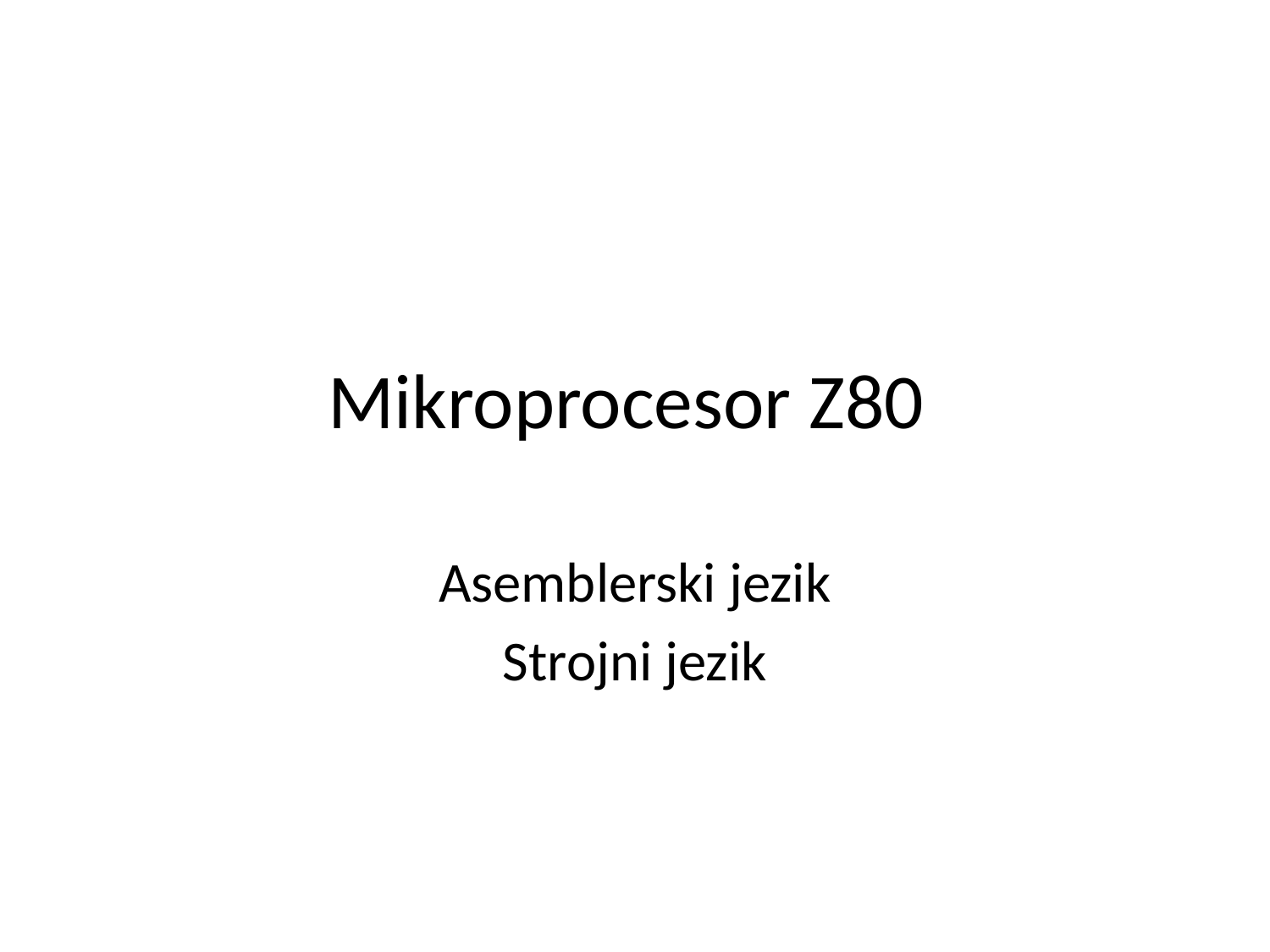

# Mikroprocesor Z80
Asemblerski jezik
Strojni jezik